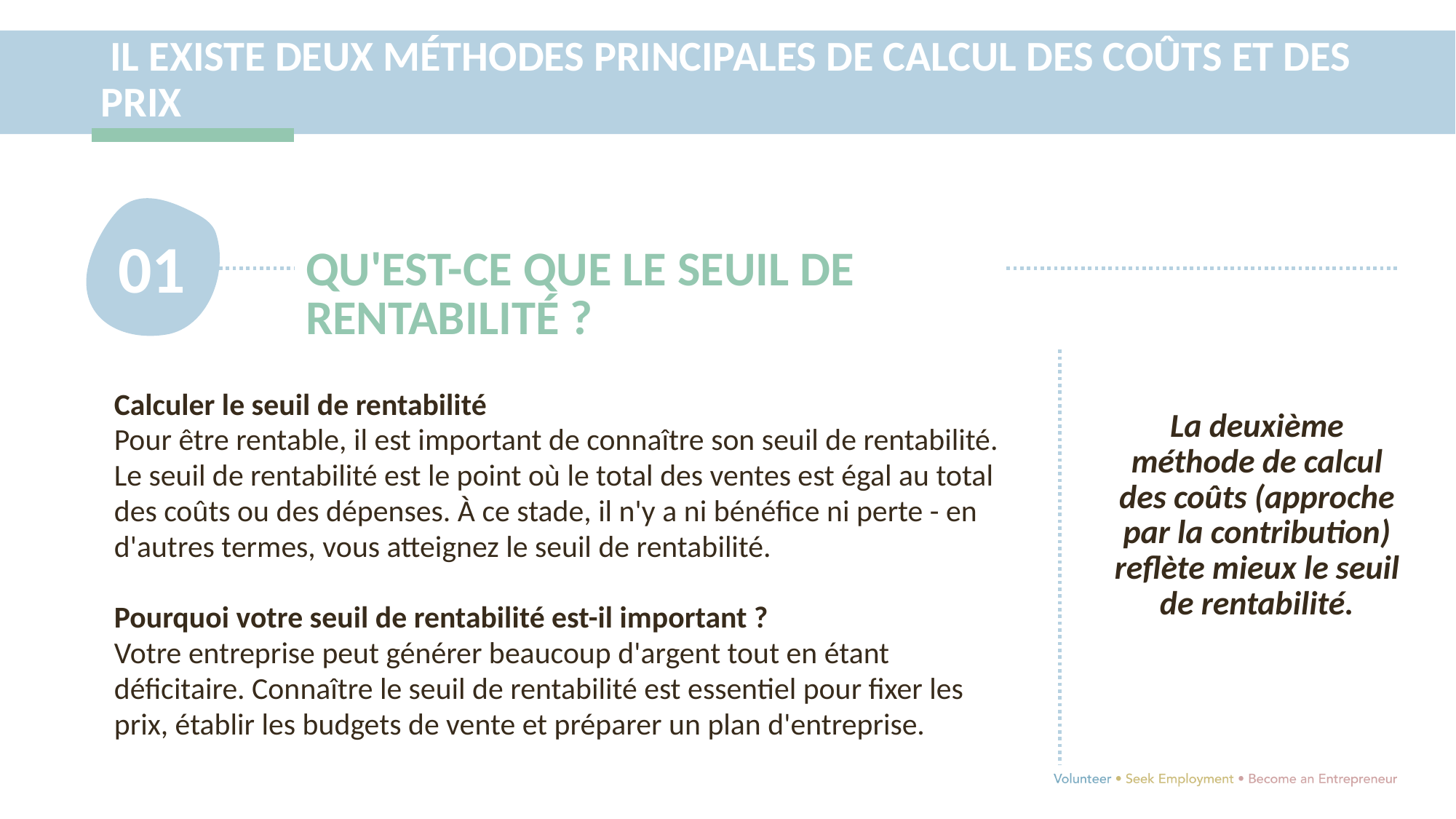

IL EXISTE DEUX MÉTHODES PRINCIPALES DE CALCUL DES COÛTS ET DES PRIX

01
QU'EST-CE QUE LE SEUIL DE RENTABILITÉ ?
Calculer le seuil de rentabilité
Pour être rentable, il est important de connaître son seuil de rentabilité. Le seuil de rentabilité est le point où le total des ventes est égal au total des coûts ou des dépenses. À ce stade, il n'y a ni bénéfice ni perte - en d'autres termes, vous atteignez le seuil de rentabilité.

Pourquoi votre seuil de rentabilité est-il important ?
Votre entreprise peut générer beaucoup d'argent tout en étant déficitaire. Connaître le seuil de rentabilité est essentiel pour fixer les prix, établir les budgets de vente et préparer un plan d'entreprise.

La deuxième méthode de calcul des coûts (approche par la contribution) reflète mieux le seuil de rentabilité.